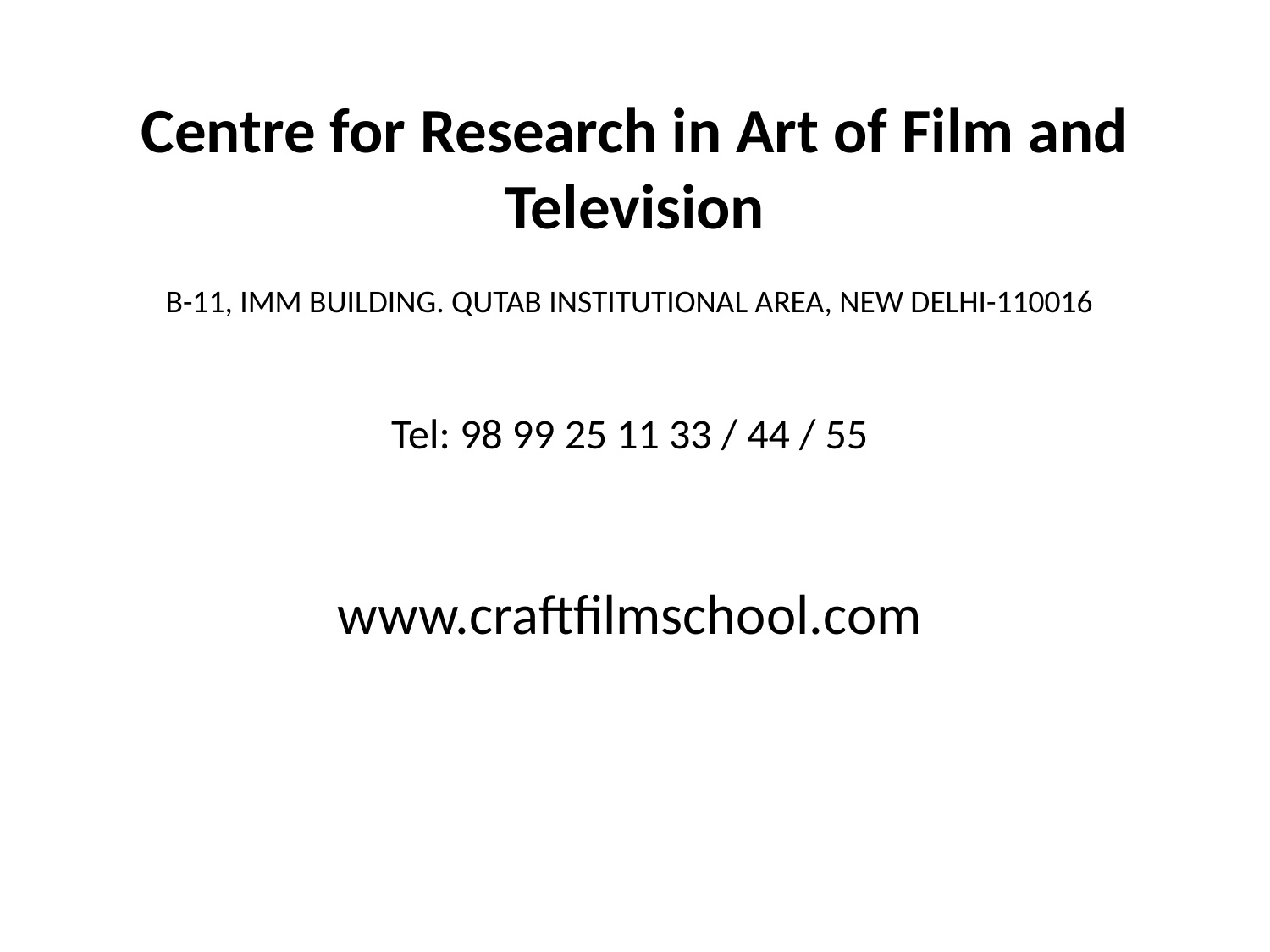

# Centre for Research in Art of Film and Television
B-11, IMM BUILDING. QUTAB INSTITUTIONAL AREA, NEW DELHI-110016

Tel: 98 99 25 11 33 / 44 / 55

www.craftfilmschool.com